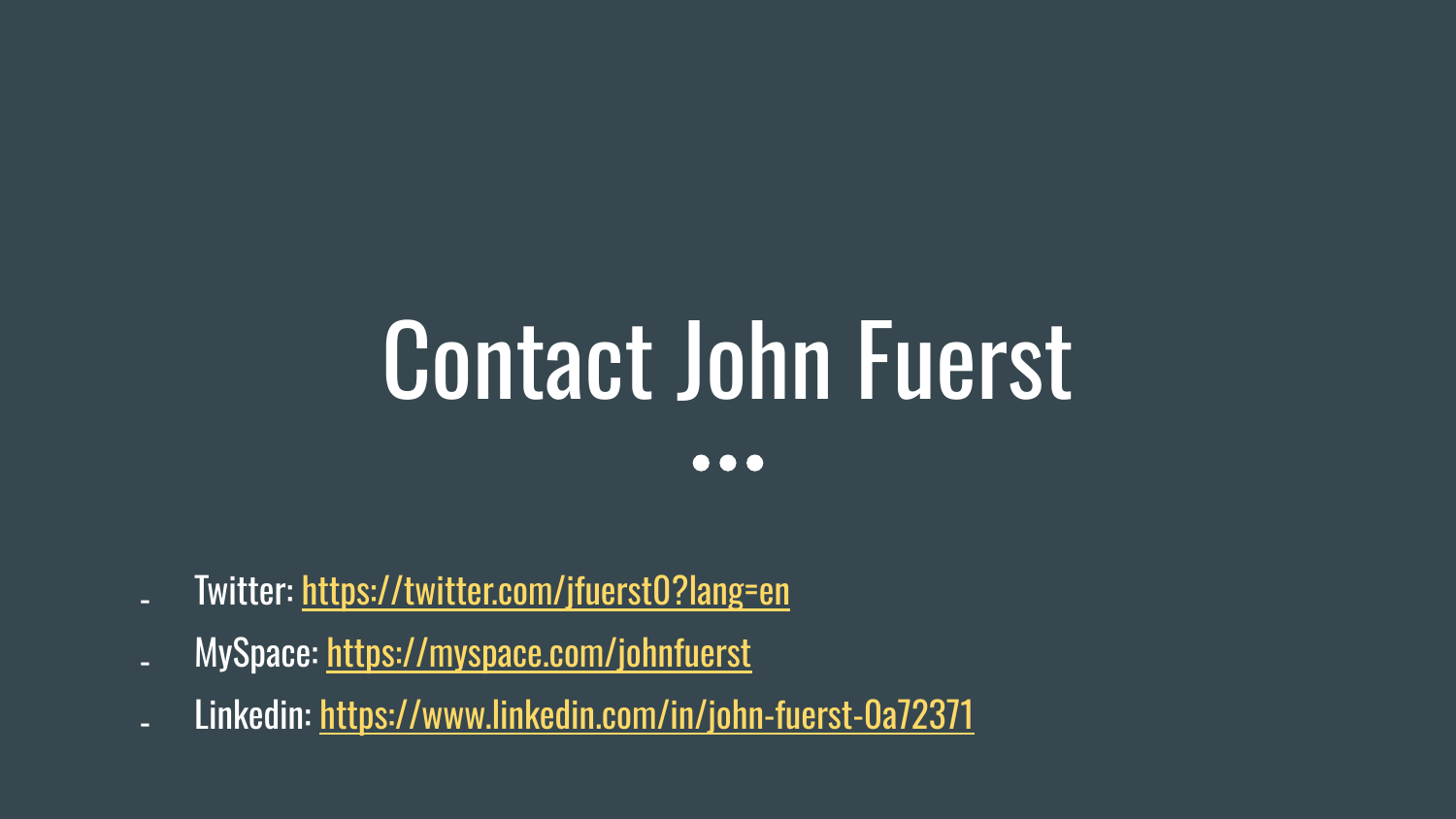

# Contact John Fuerst
Twitter: https://twitter.com/jfuerst0?lang=en
MySpace: https://myspace.com/johnfuerst
Linkedin: https://www.linkedin.com/in/john-fuerst-0a72371